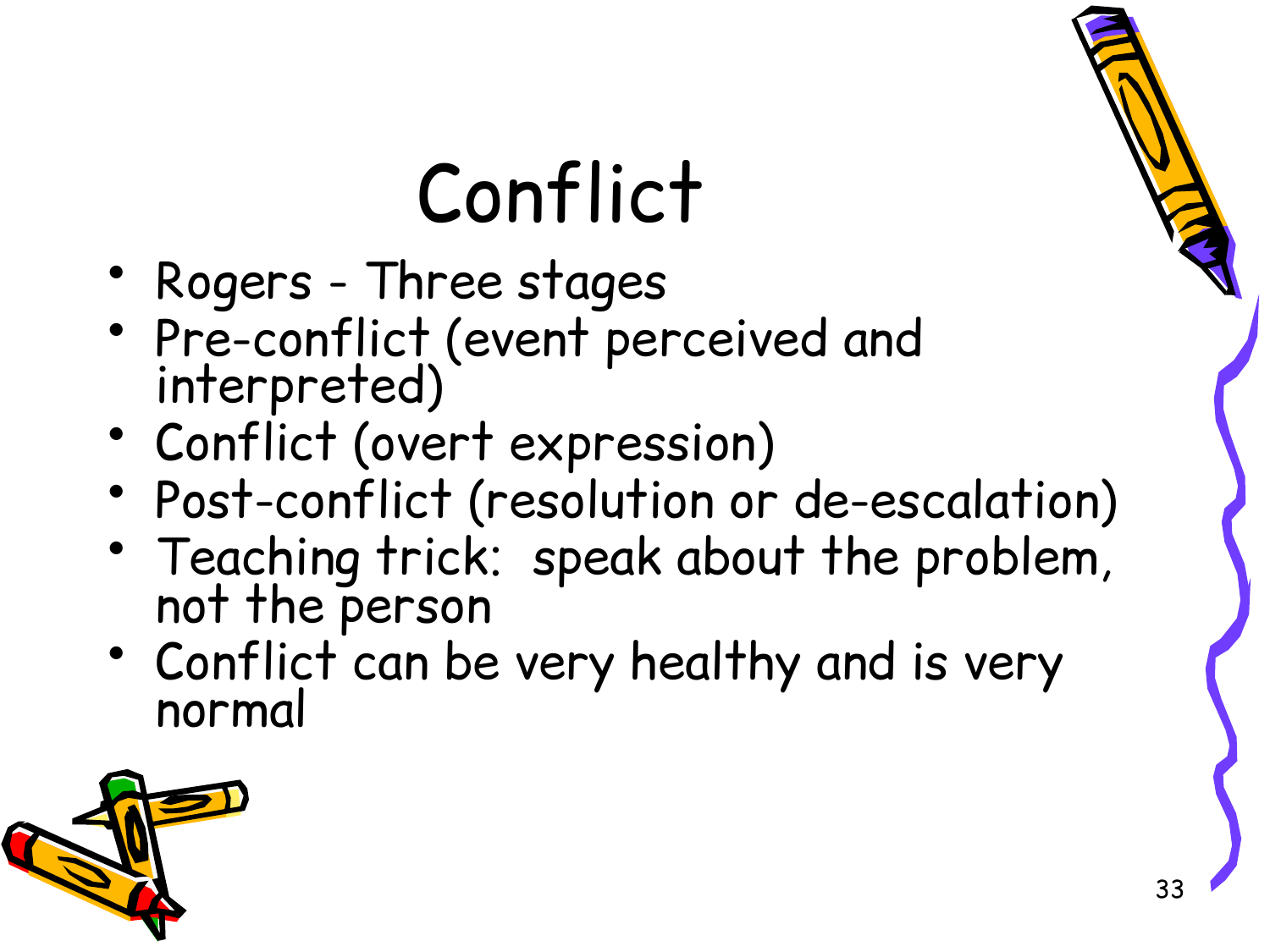

# Conflict
Rogers - Three stages
Pre-conflict (event perceived and interpreted)
Conflict (overt expression)
Post-conflict (resolution or de-escalation)
Teaching trick:  speak about the problem, not the person
Conflict can be very healthy and is very normal
33